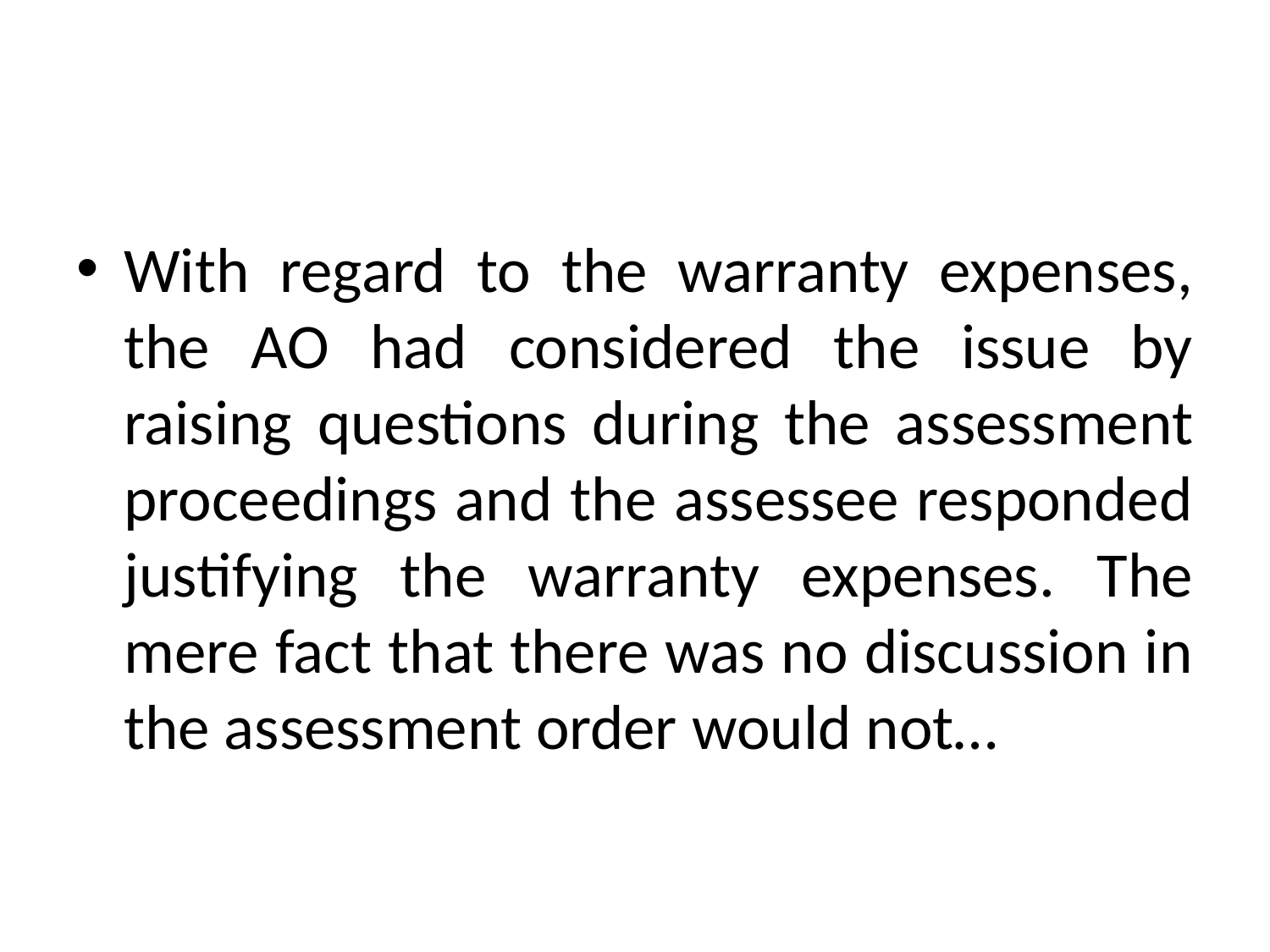

#
With regard to the warranty expenses, the AO had considered the issue by raising questions during the assessment proceedings and the assessee responded justifying the warranty expenses. The mere fact that there was no discussion in the assessment order would not…